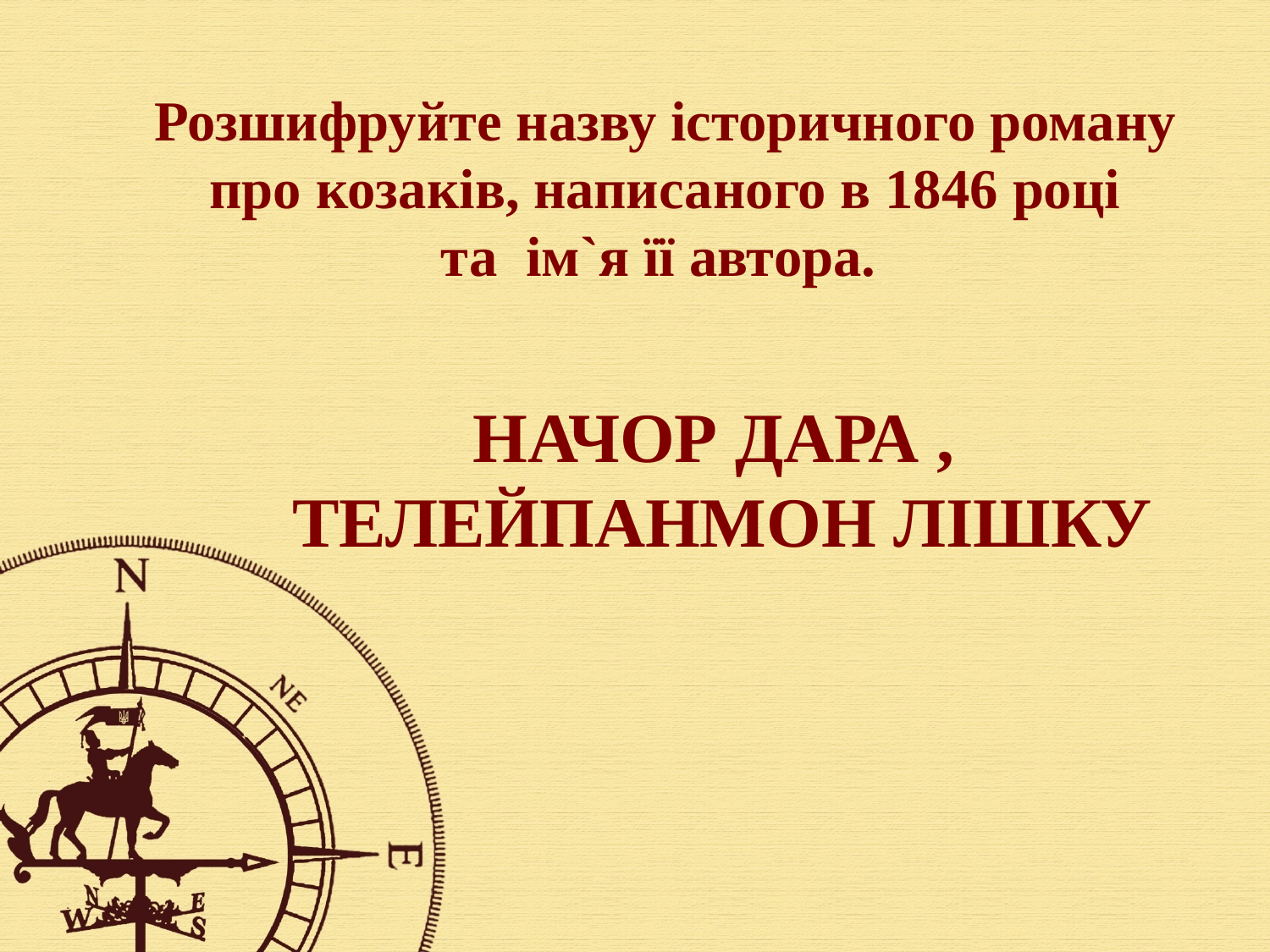

Розшифруйте назву історичного роману
 про козаків, написаного в 1846 році
та  ім`я її автора.

НАЧОР ДАРА ,
ТЕЛЕЙПАНМОН ЛІШКУ